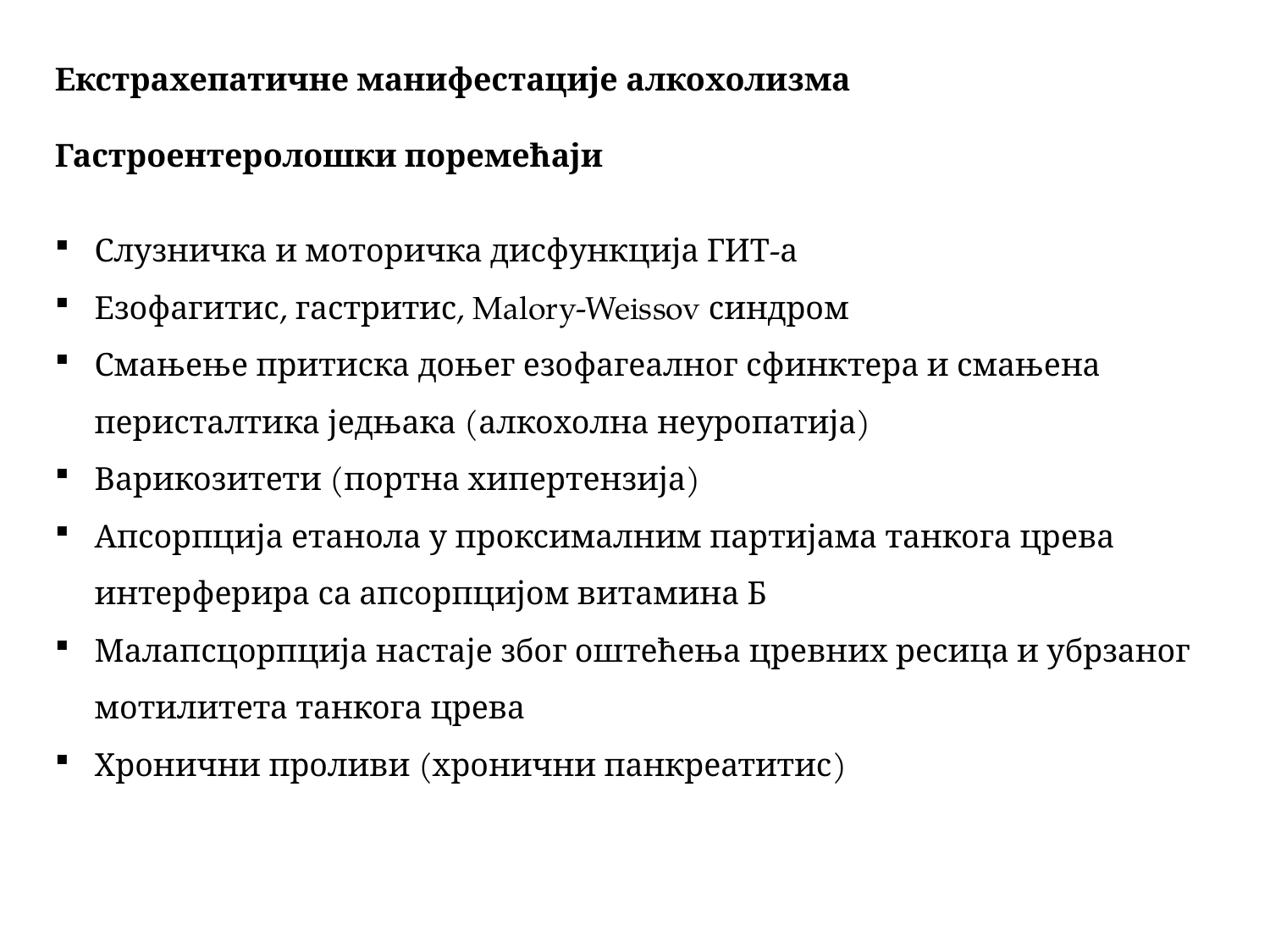

Екстрахепатичне манифестације алкохолизма

Гастроентеролошки поремећаји

Слузничка и моторичка дисфункција ГИТ-а
Езофагитис, гастритис, Malory-Weissov синдром
Смањење притиска доњег езофагеалног сфинктера и смањена перисталтика једњака (алкохолна неуропатија)
Варикозитети (портна хипертензија)
Апсорпција етанола у проксималним партијама танкога црева интерферира са апсорпцијом витамина Б
Малапсцорпција настаје због оштећења цревних ресица и убрзаног мотилитета танкога црева
Хронични проливи (хронични панкреатитис)